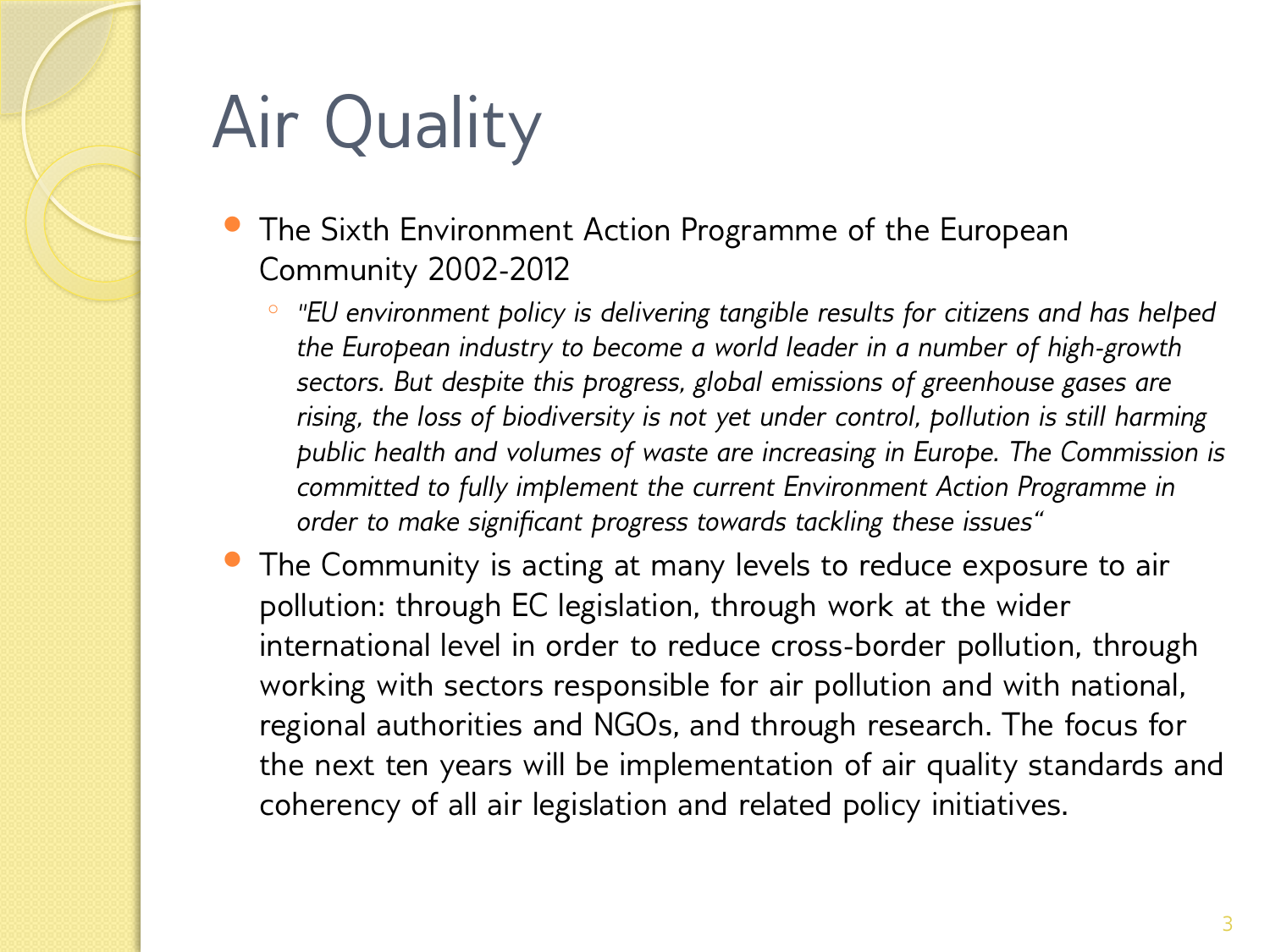

# Air Quality
The Sixth Environment Action Programme of the European Community 2002-2012
"EU environment policy is delivering tangible results for citizens and has helped the European industry to become a world leader in a number of high-growth sectors. But despite this progress, global emissions of greenhouse gases are rising, the loss of biodiversity is not yet under control, pollution is still harming public health and volumes of waste are increasing in Europe. The Commission is committed to fully implement the current Environment Action Programme in order to make significant progress towards tackling these issues“
The Community is acting at many levels to reduce exposure to air pollution: through EC legislation, through work at the wider international level in order to reduce cross-border pollution, through working with sectors responsible for air pollution and with national, regional authorities and NGOs, and through research. The focus for the next ten years will be implementation of air quality standards and coherency of all air legislation and related policy initiatives.
3